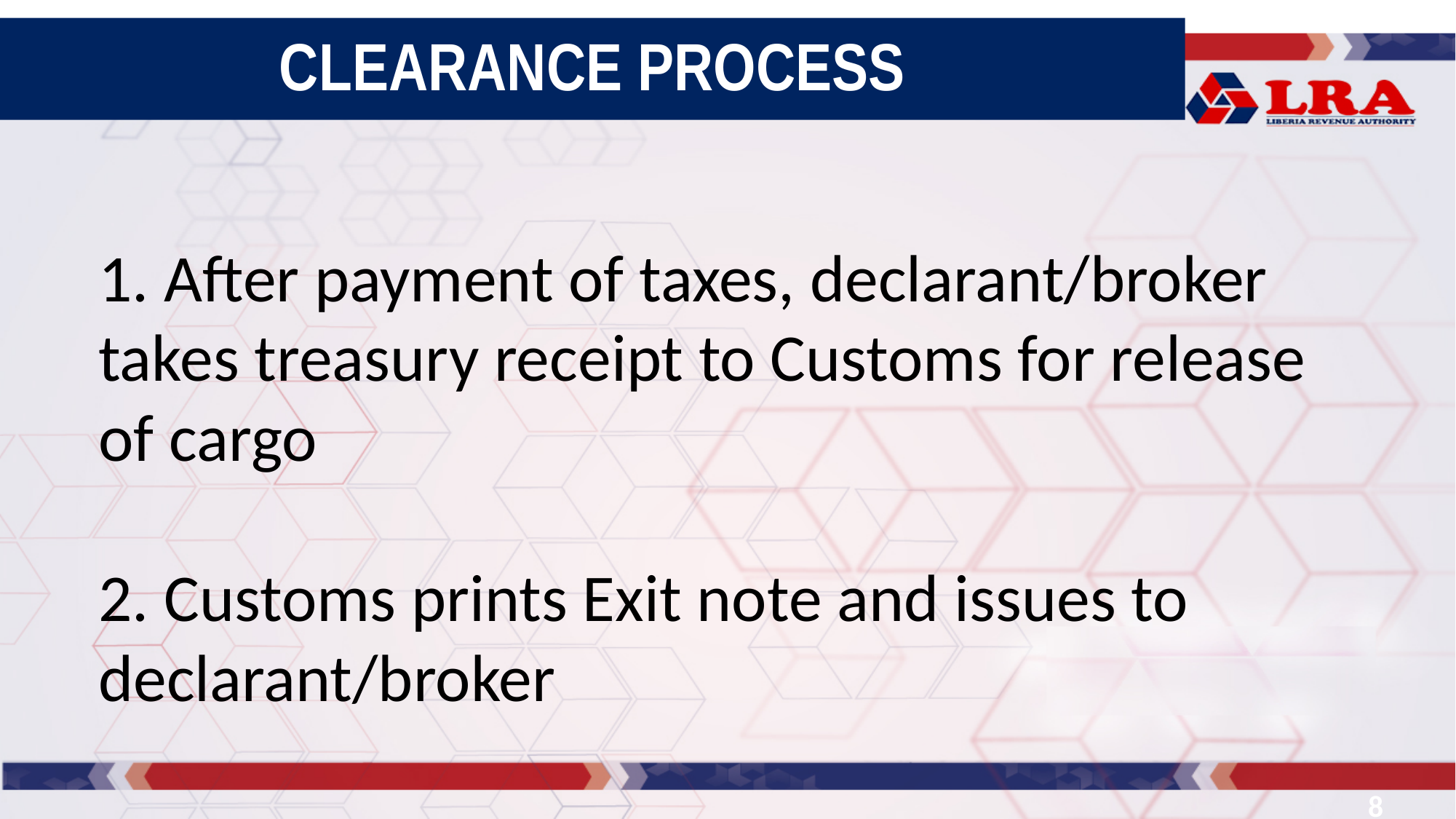

CLEARANCE PROCESS
1. After payment of taxes, declarant/broker takes treasury receipt to Customs for release of cargo

2. Customs prints Exit note and issues to declarant/broker
8